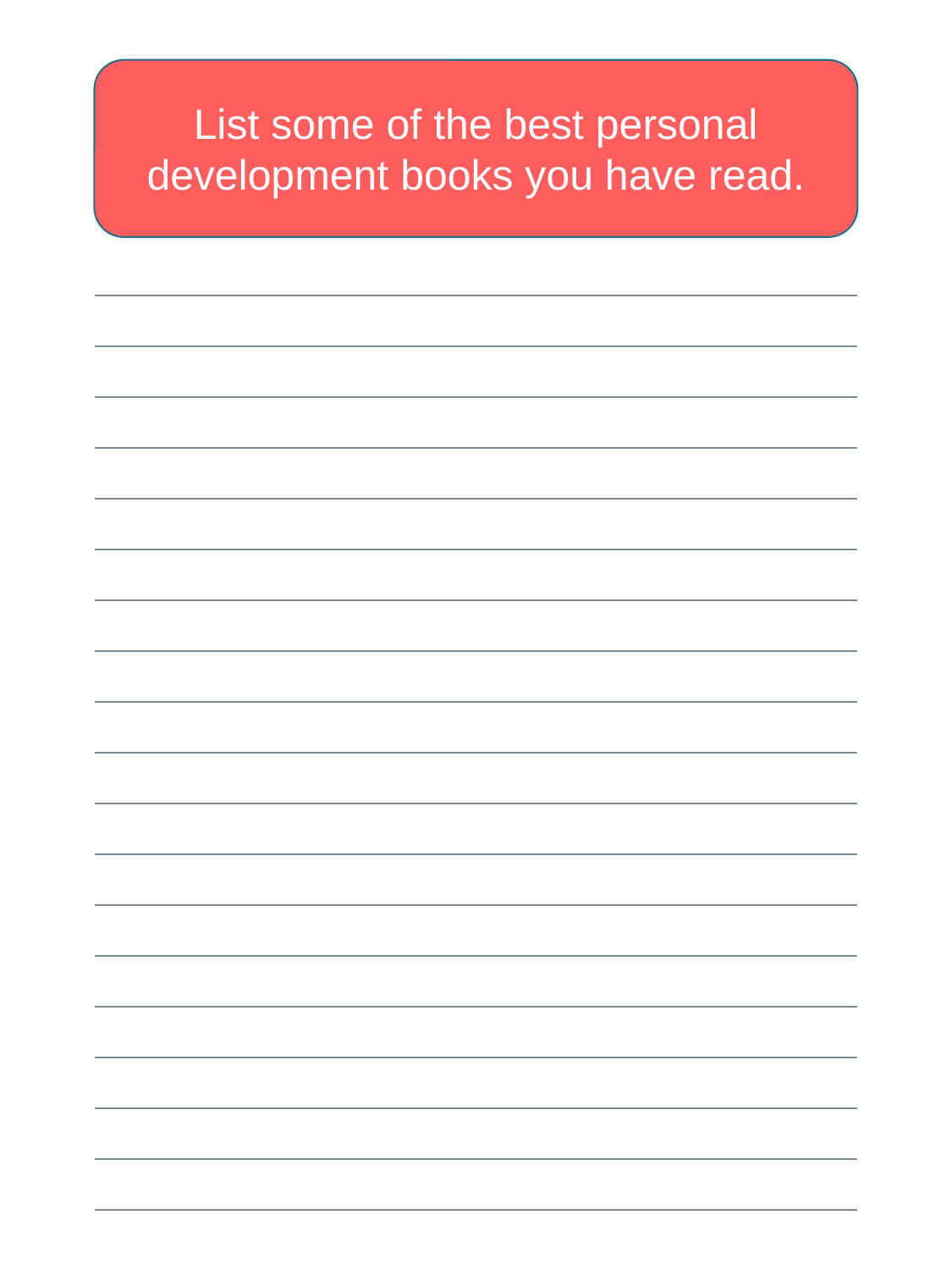

List some of the best personal development books you have read.
|  |
| --- |
|  |
|  |
|  |
|  |
|  |
|  |
|  |
|  |
|  |
|  |
|  |
|  |
|  |
|  |
|  |
|  |
|  |